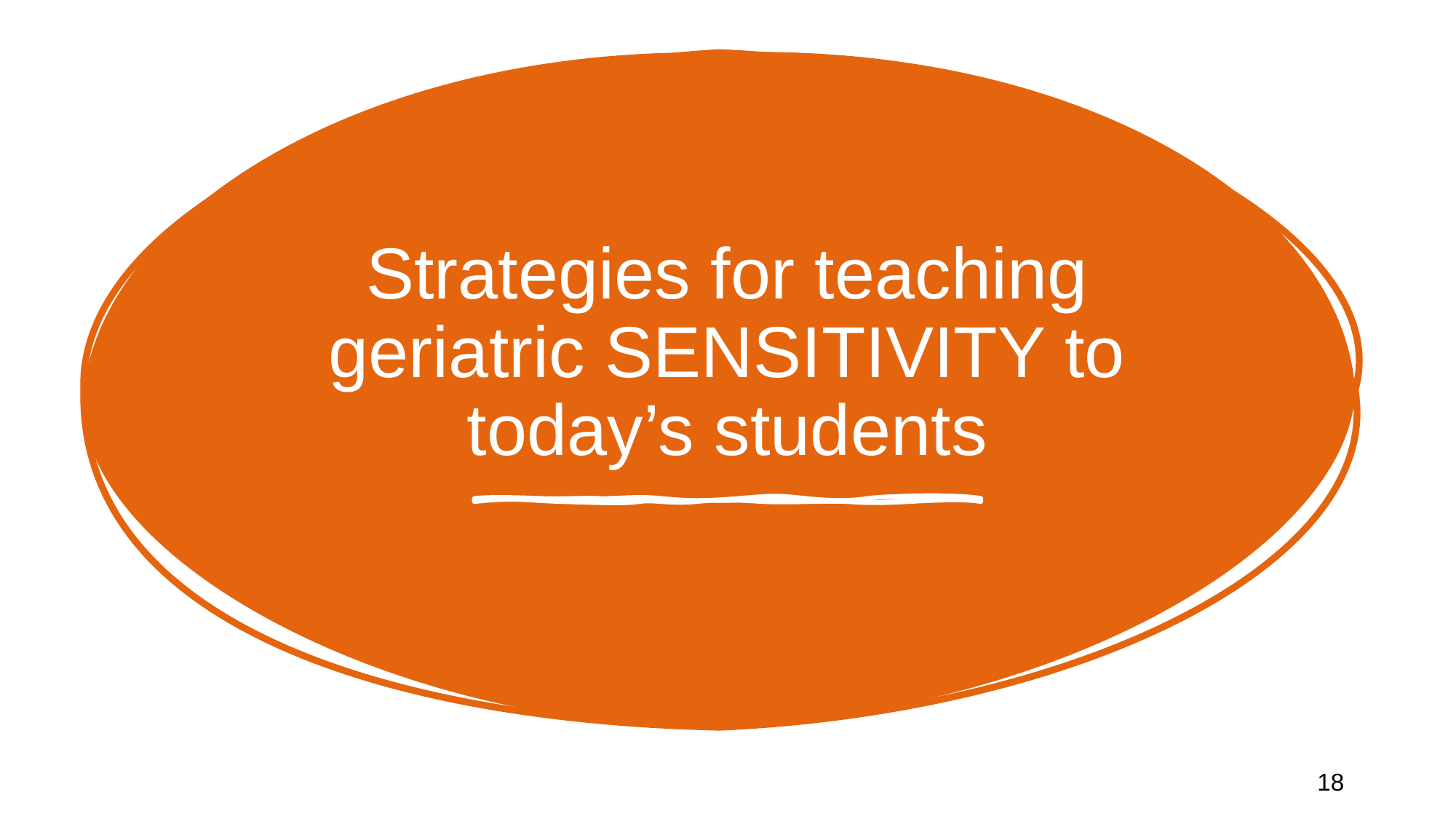

# Strategies for teaching geriatric SENSITIVITY to today’s students

18